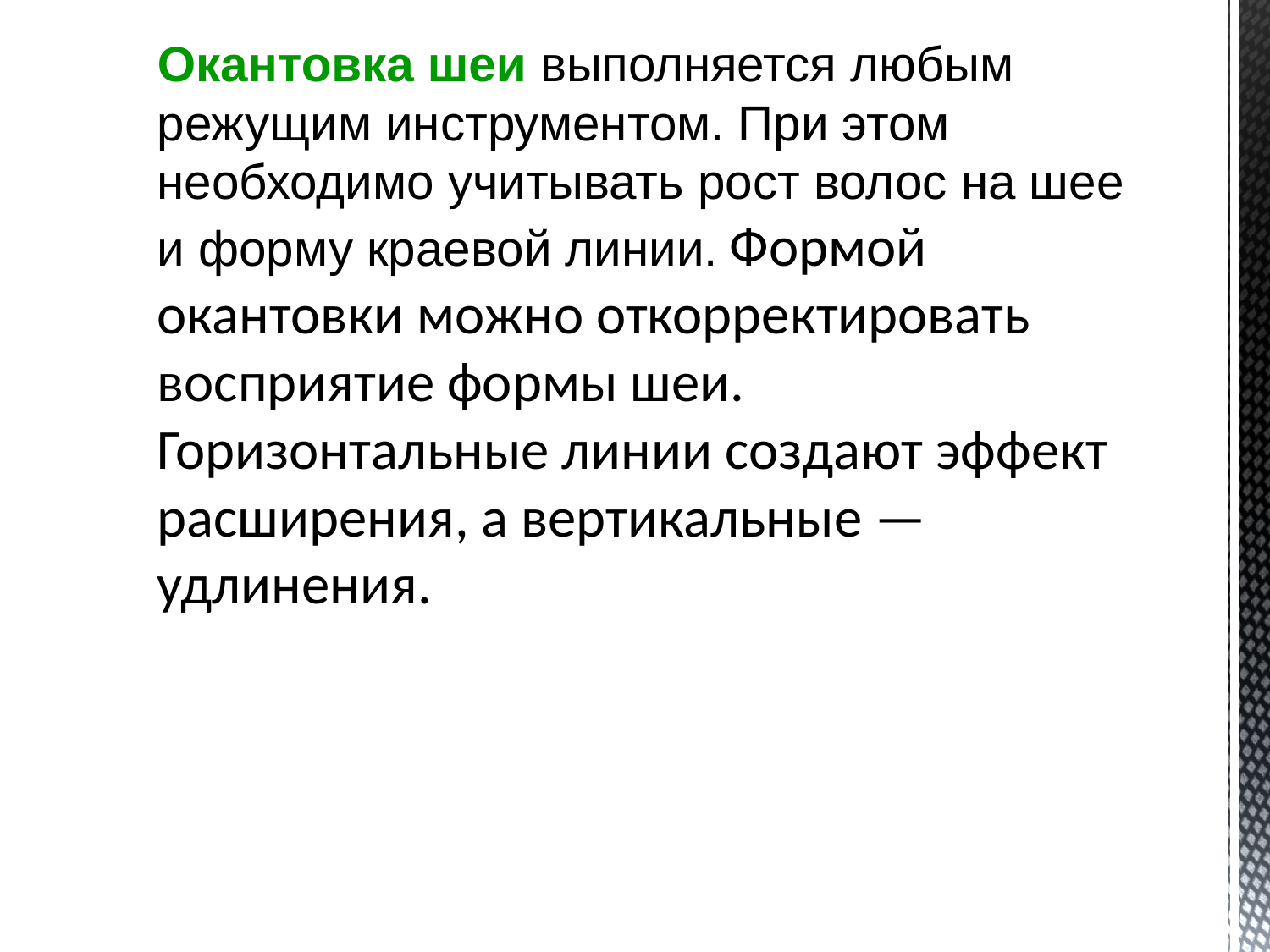

Окантовка шеи выполняется любым режущим инструментом. При этом необходимо учитывать рост волос на шее и форму краевой линии. Формой окантовки можно откорректировать восприятие формы шеи.
Горизонтальные линии создают эффект расширения, а вертикальные — удлинения.